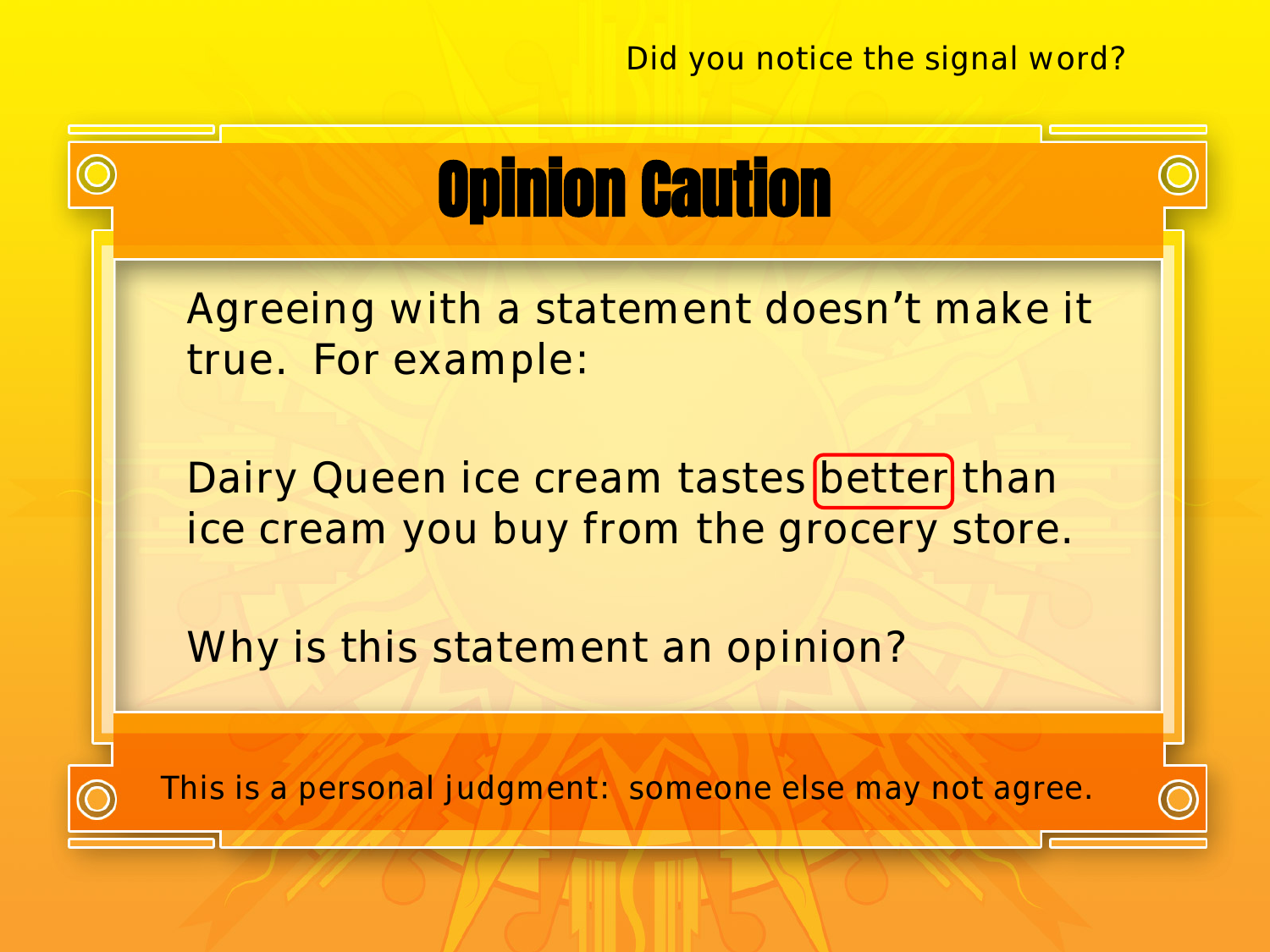

Did you notice the signal word?
# Opinion Caution
Agreeing with a statement doesn’t make it true.  For example:

Dairy Queen ice cream tastes better than ice cream you buy from the grocery store.

Why is this statement an opinion?

This is a personal judgment:  someone else may not agree.